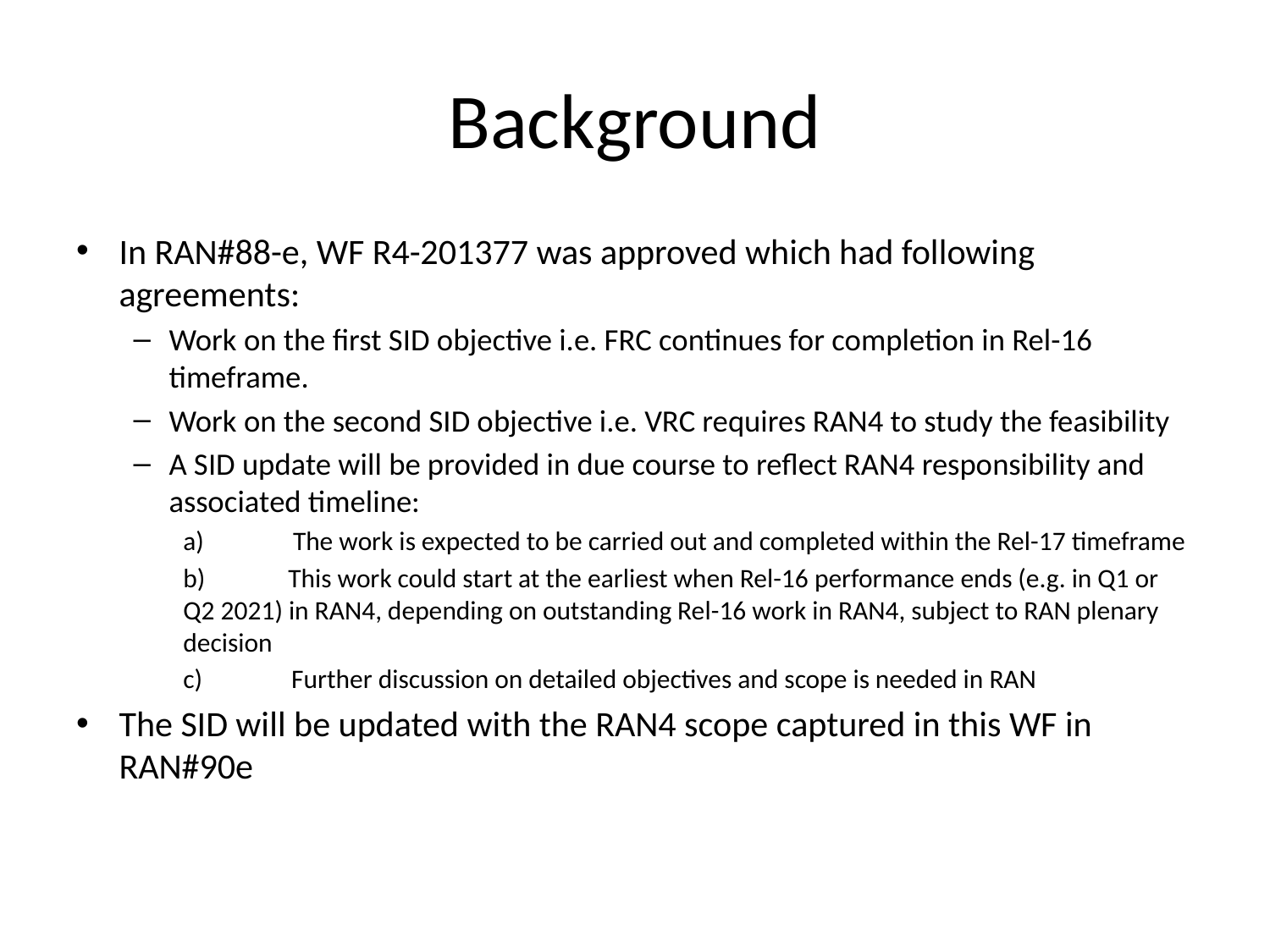

# Background
In RAN#88-e, WF R4-201377 was approved which had following agreements:
Work on the first SID objective i.e. FRC continues for completion in Rel-16 timeframe.
Work on the second SID objective i.e. VRC requires RAN4 to study the feasibility
A SID update will be provided in due course to reflect RAN4 responsibility and associated timeline:
a)               The work is expected to be carried out and completed within the Rel-17 timeframe
b)              This work could start at the earliest when Rel-16 performance ends (e.g. in Q1 or Q2 2021) in RAN4, depending on outstanding Rel-16 work in RAN4, subject to RAN plenary decision
c)               Further discussion on detailed objectives and scope is needed in RAN
The SID will be updated with the RAN4 scope captured in this WF in RAN#90e